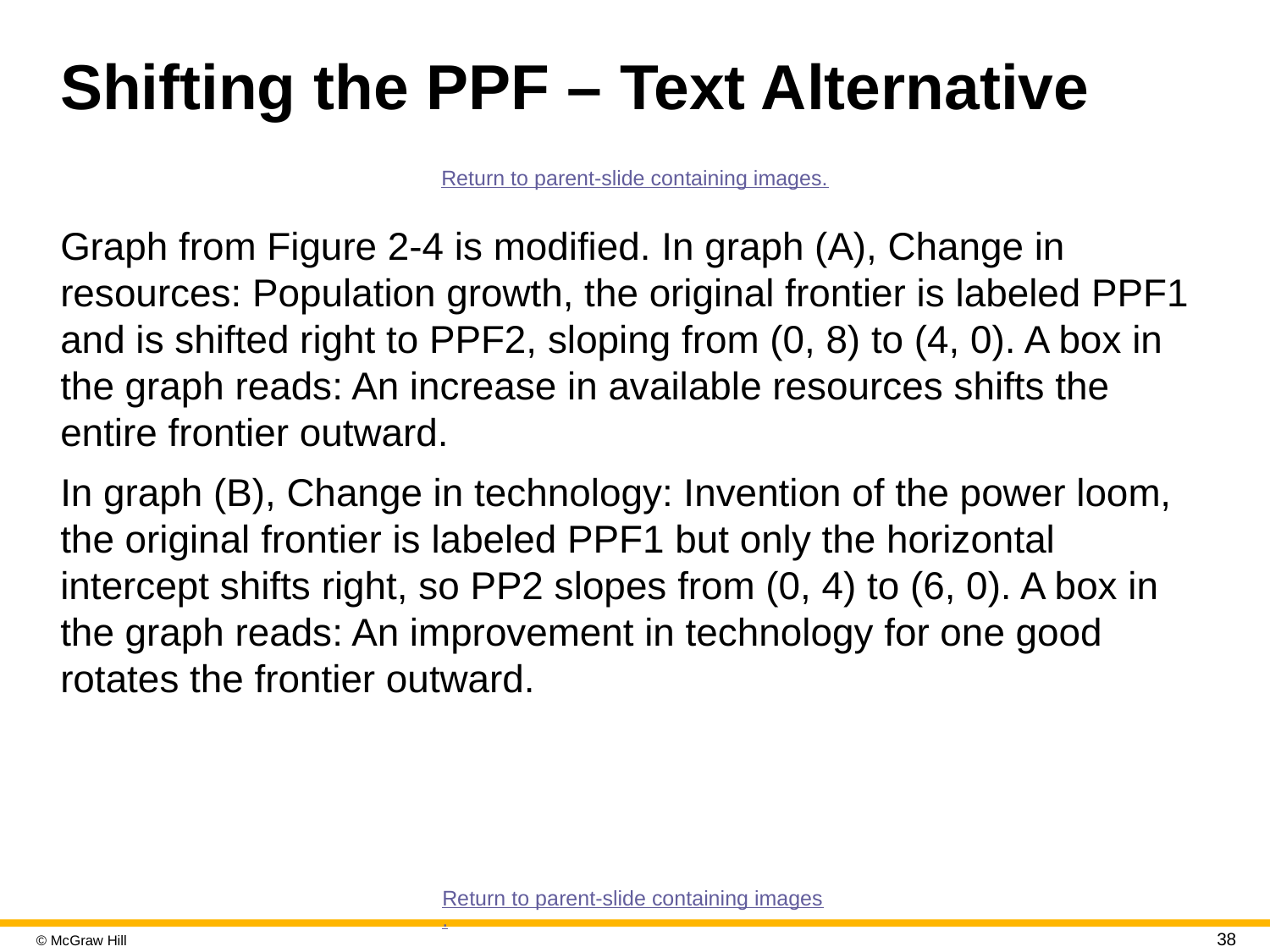

# Shifting the PPF – Text Alternative
Return to parent-slide containing images.
Graph from Figure 2-4 is modified. In graph (A), Change in resources: Population growth, the original frontier is labeled PPF1 and is shifted right to PPF2, sloping from (0, 8) to (4, 0). A box in the graph reads: An increase in available resources shifts the entire frontier outward.
In graph (B), Change in technology: Invention of the power loom, the original frontier is labeled PPF1 but only the horizontal intercept shifts right, so PP2 slopes from (0, 4) to (6, 0). A box in the graph reads: An improvement in technology for one good rotates the frontier outward.
Return to parent-slide containing images.